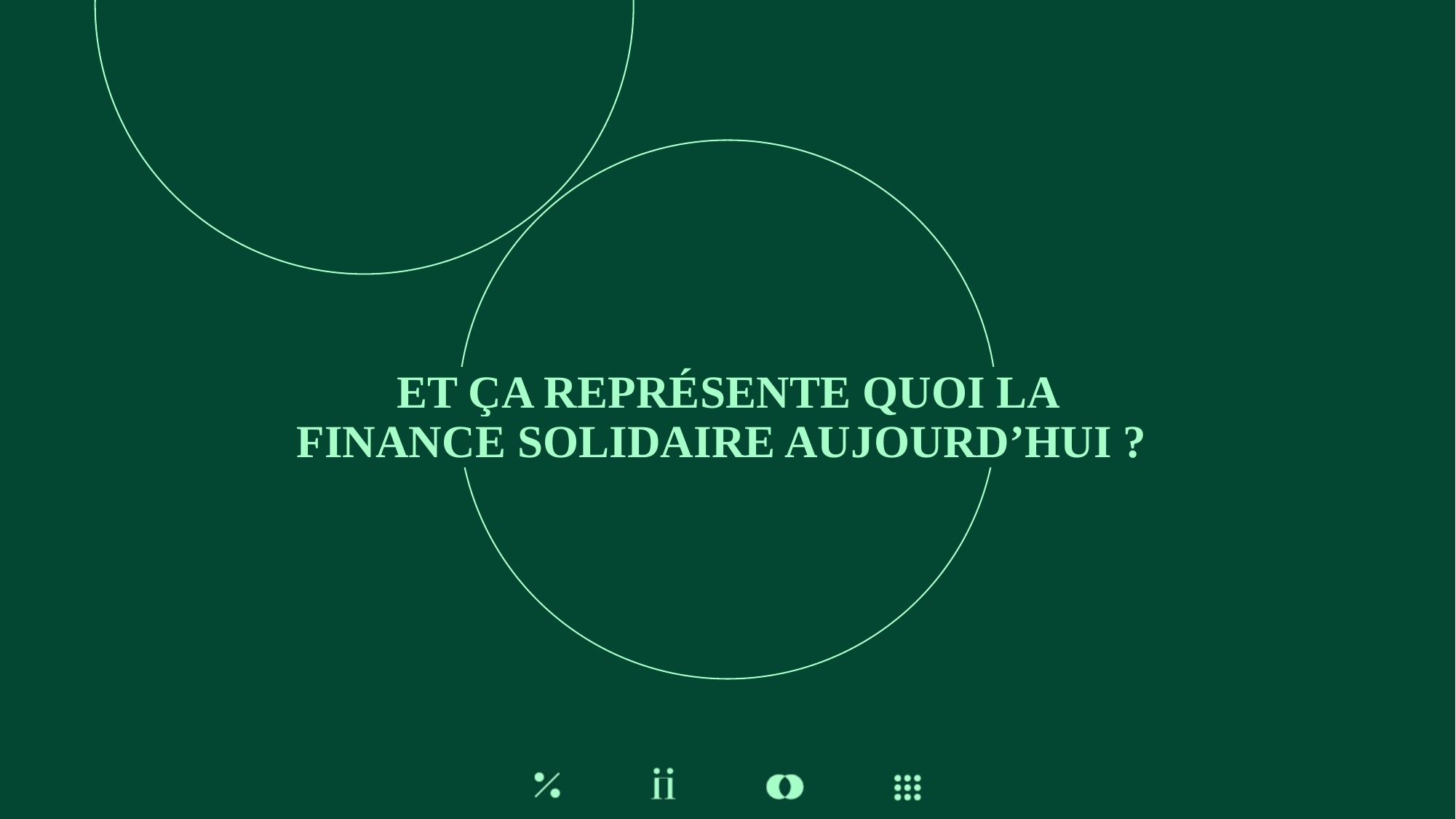

# ET ÇA REPRÉSENTE QUOI LA FINANCE SOLIDAIRE AUJOURD’HUI ?